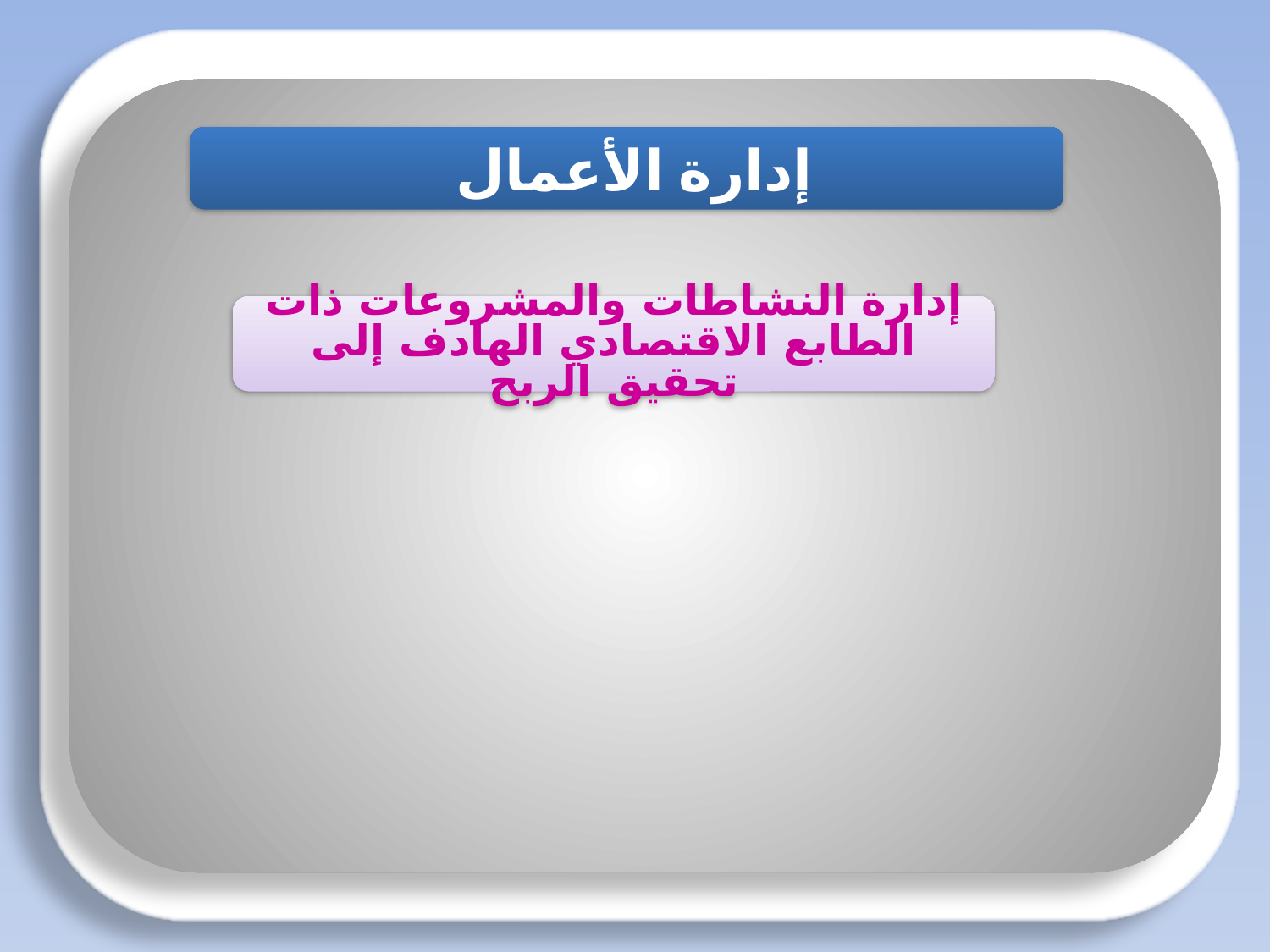

إدارة الأعمال
#
إدارة النشاطات والمشروعات ذات الطابع الاقتصادي الهادف إلى تحقيق الربح

اعداد / أ. غادة الرشيد